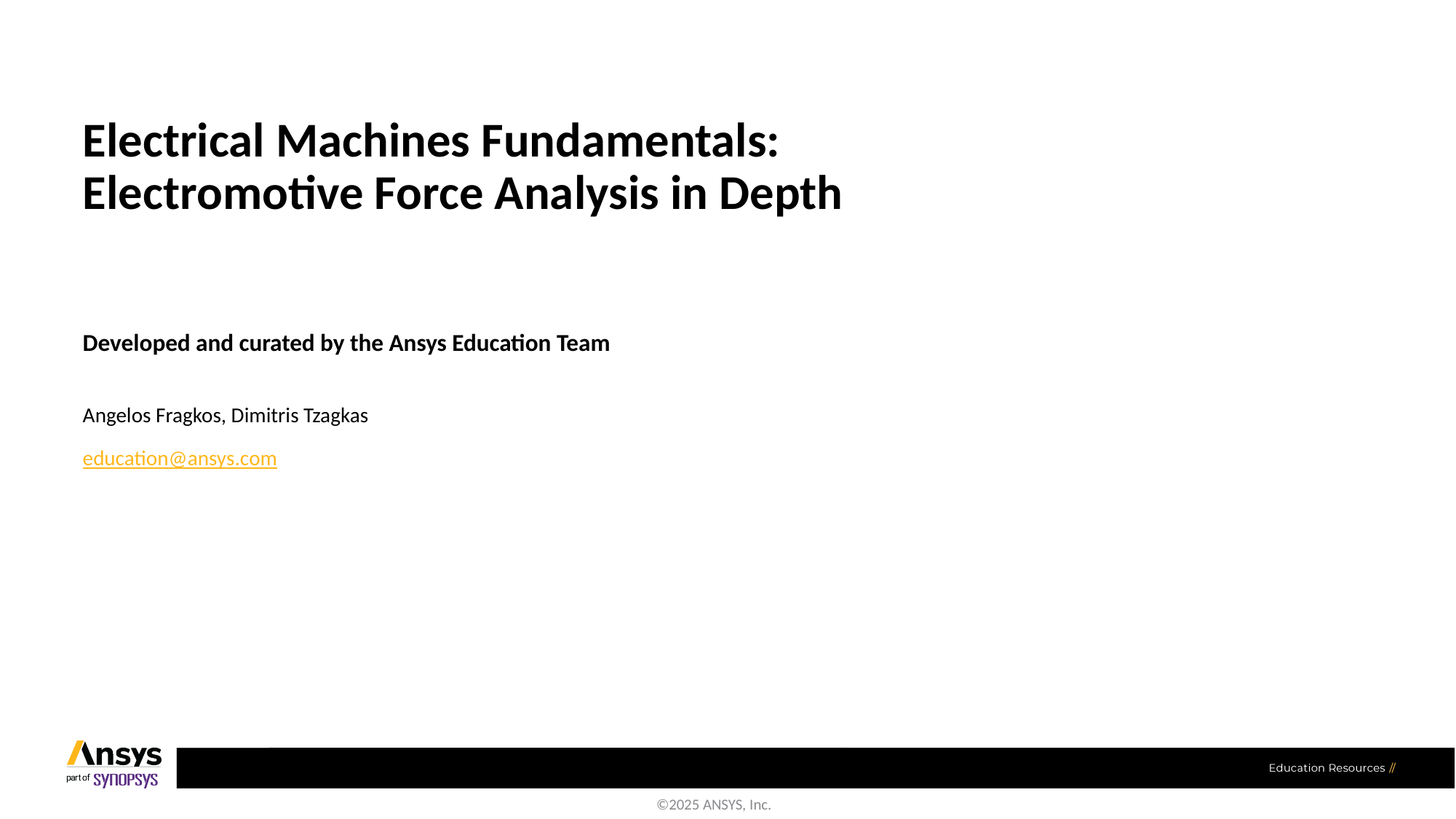

Electrical Machines Fundamentals: Electromotive Force Analysis in Depth

Developed and curated by the Ansys Education Team
Angelos Fragkos, Dimitris Tzagkas
education@ansys.com